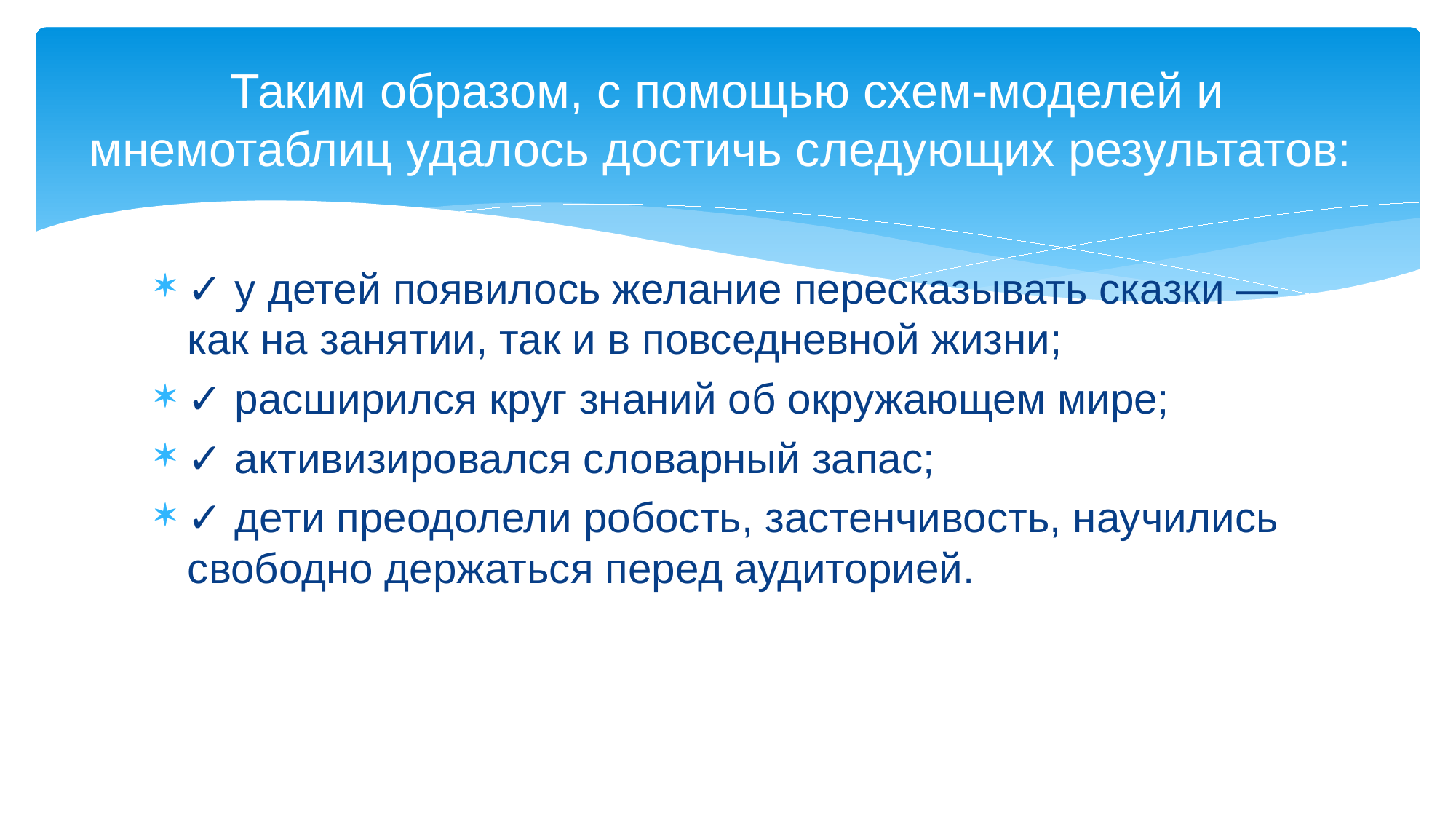

# Таким образом, с помощью схем-моделей и мнемотаблиц удалось достичь следующих результатов:
✓ у детей появилось желание пересказывать сказки — как на занятии, так и в повседневной жизни;
✓ расширился круг знаний об окружающем мире;
✓ активизировался словарный запас;
✓ дети преодолели робость, застенчивость, научились свободно держаться перед аудиторией.